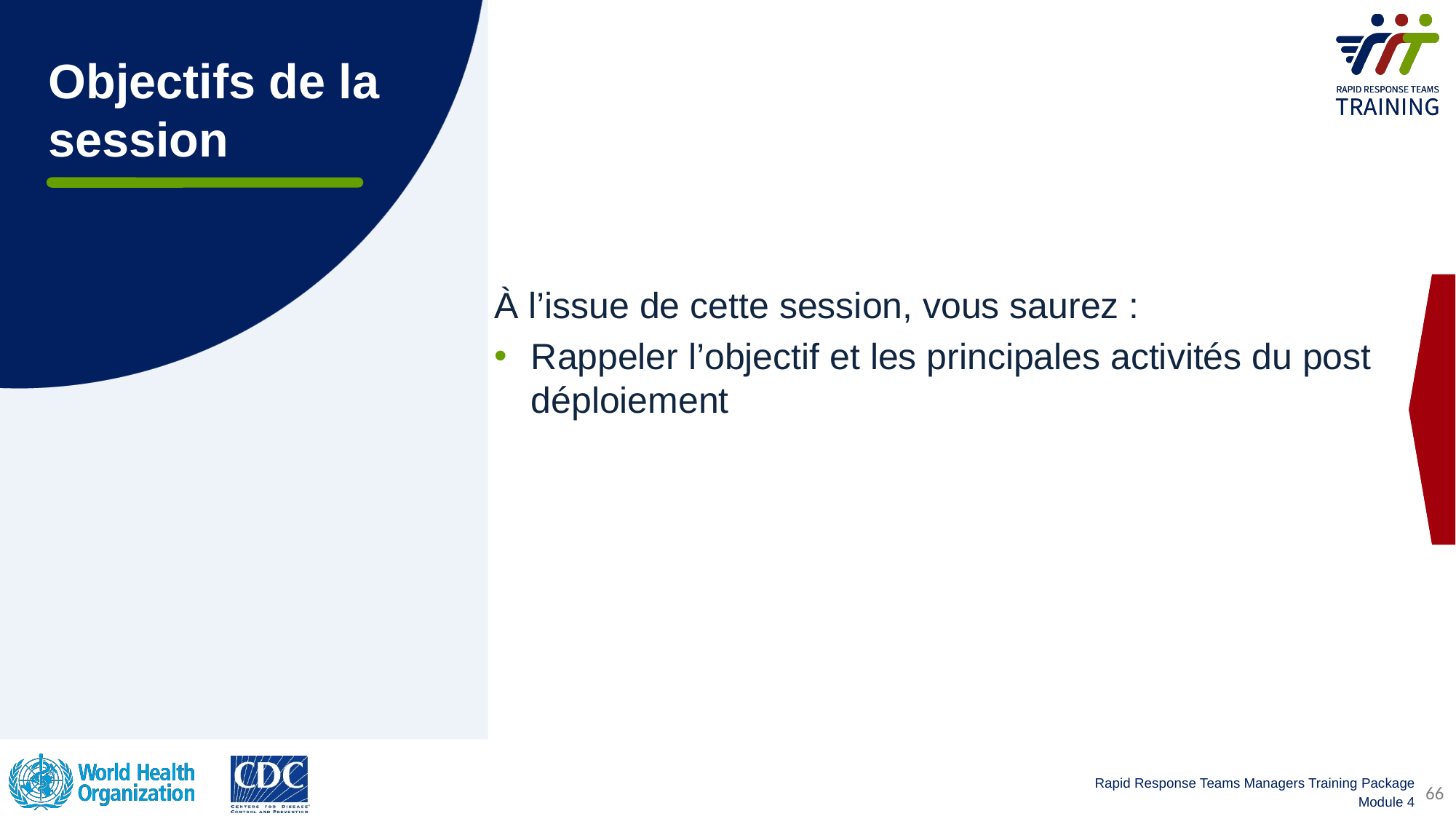

Objectifs de la session

À l’issue de cette session, vous saurez :
Rappeler l’objectif et les principales activités du post déploiement

66